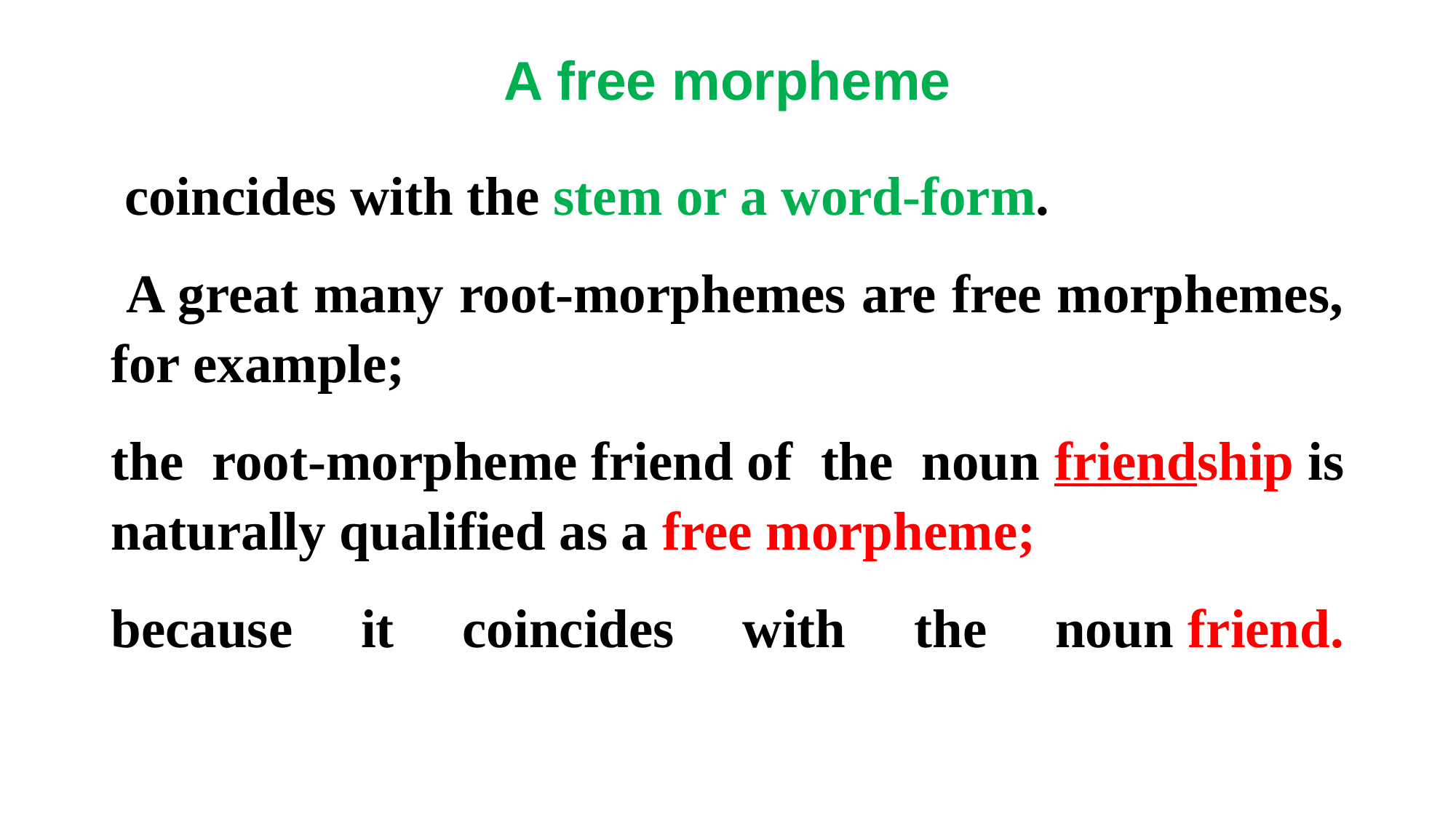

# A free morpheme
 coincides with the stem or a word-form.
 A great many root-morphemes are free morphemes, for example;
the root-morpheme friend of the noun friendship is naturally qualified as a free morpheme;
because it coincides with the noun friend.